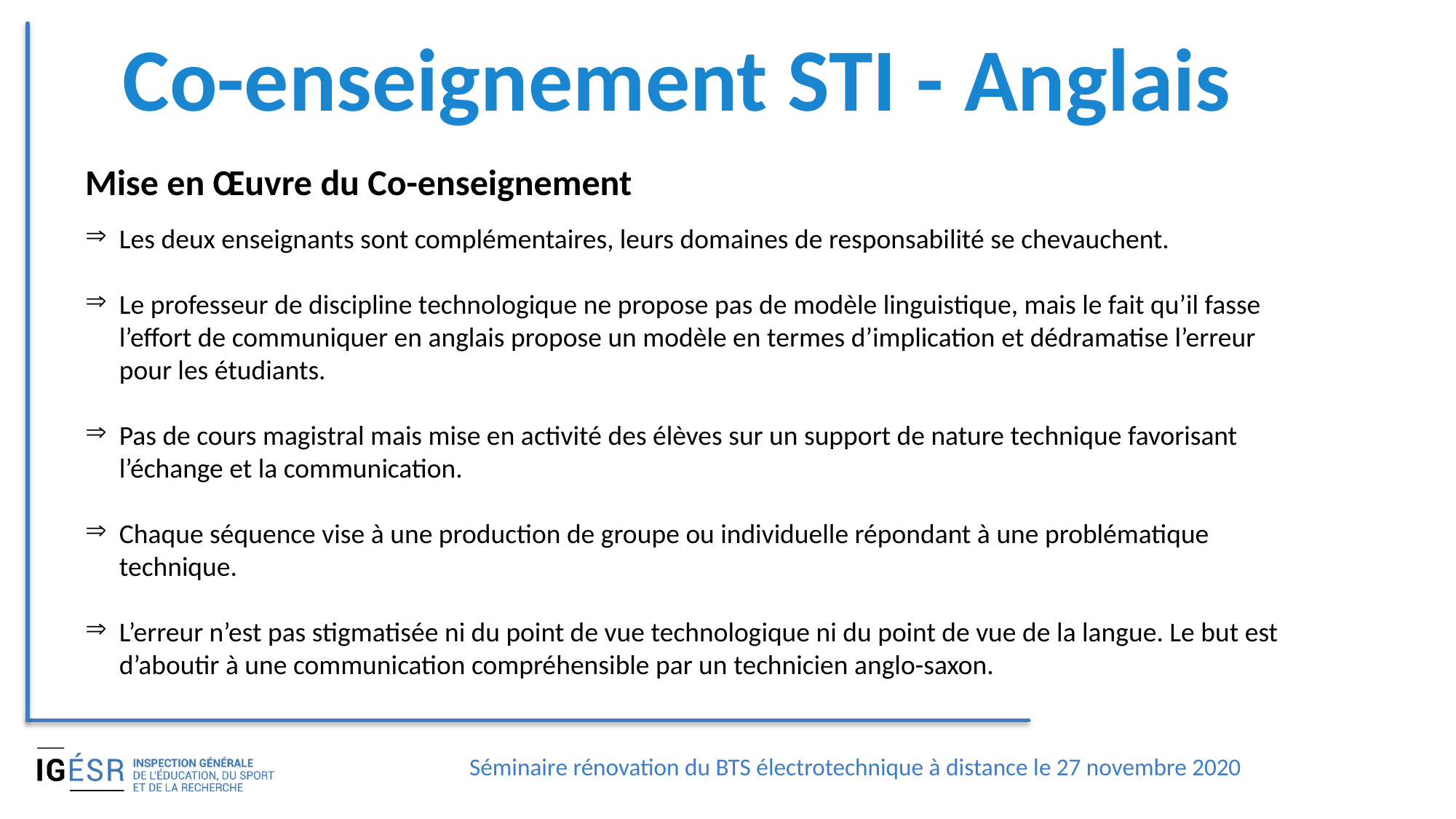

# Co-enseignement STI - Anglais
Mise en Œuvre du Co-enseignement
Les deux enseignants sont complémentaires, leurs domaines de responsabilité se chevauchent.

Le professeur de discipline technologique ne propose pas de modèle linguistique, mais le fait qu’il fasse l’effort de communiquer en anglais propose un modèle en termes d’implication et dédramatise l’erreur pour les étudiants.

Pas de cours magistral mais mise en activité des élèves sur un support de nature technique favorisant l’échange et la communication.

Chaque séquence vise à une production de groupe ou individuelle répondant à une problématique technique.

L’erreur n’est pas stigmatisée ni du point de vue technologique ni du point de vue de la langue. Le but est d’aboutir à une communication compréhensible par un technicien anglo-saxon.